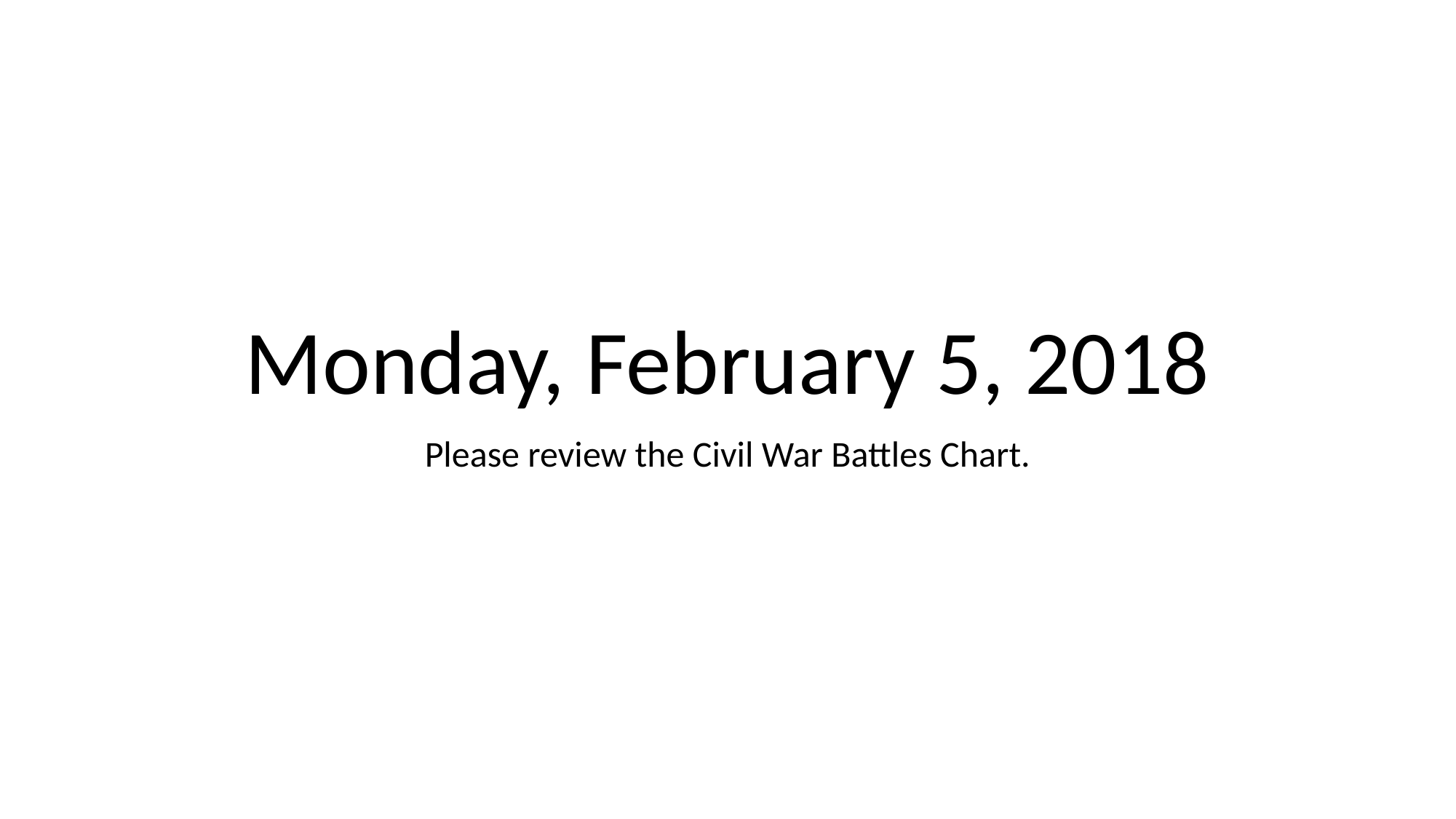

# Monday, February 5, 2018
Please review the Civil War Battles Chart.